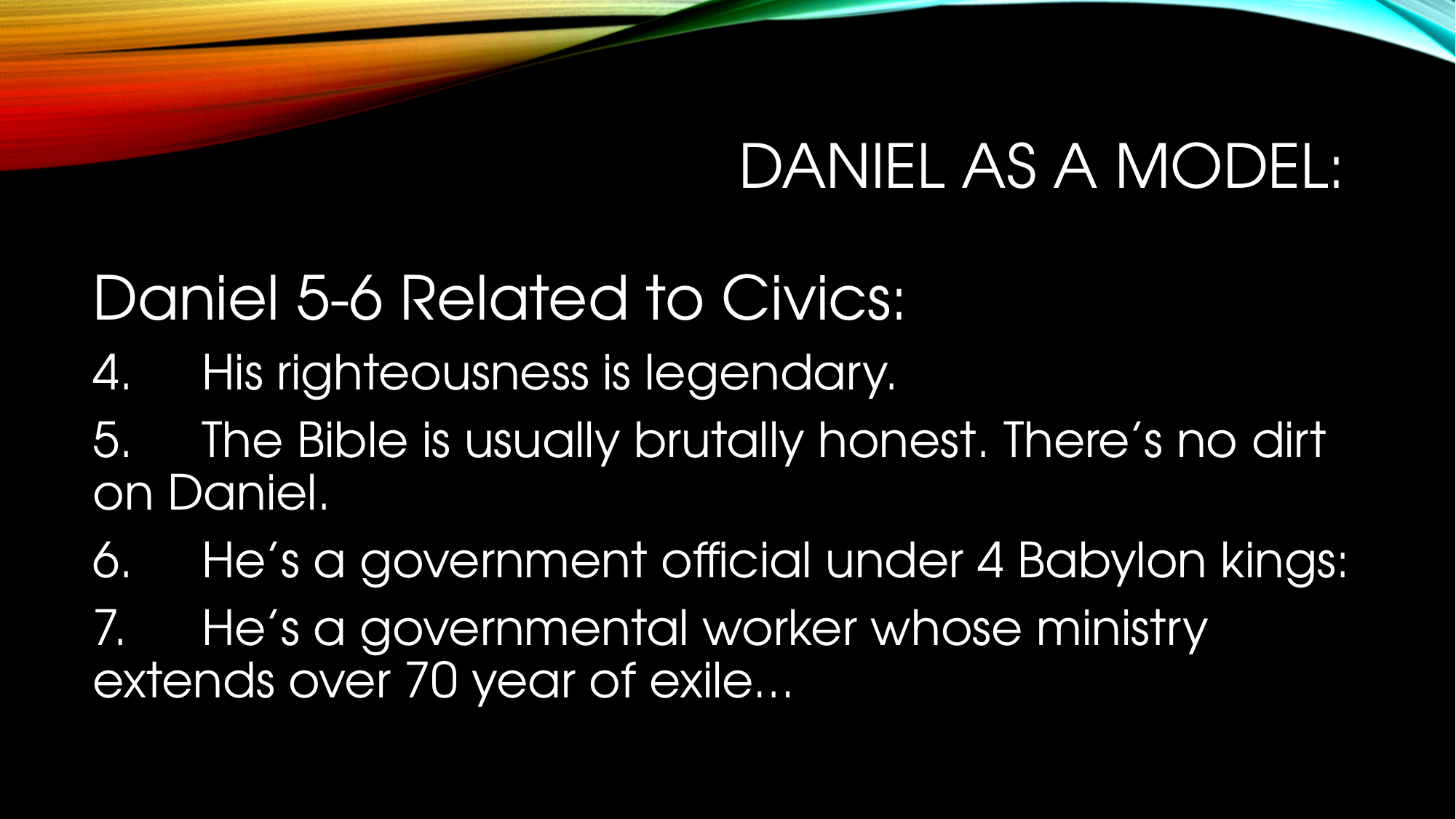

# DANIEL AS A MODEL:
Daniel 5-6 Related to Civics:
4.	His righteousness is legendary.
5.	The Bible is usually brutally honest. There’s no dirt on Daniel.
6.	He’s a government official under 4 Babylon kings:
7.	He’s a governmental worker whose ministry extends over 70 year of exile…